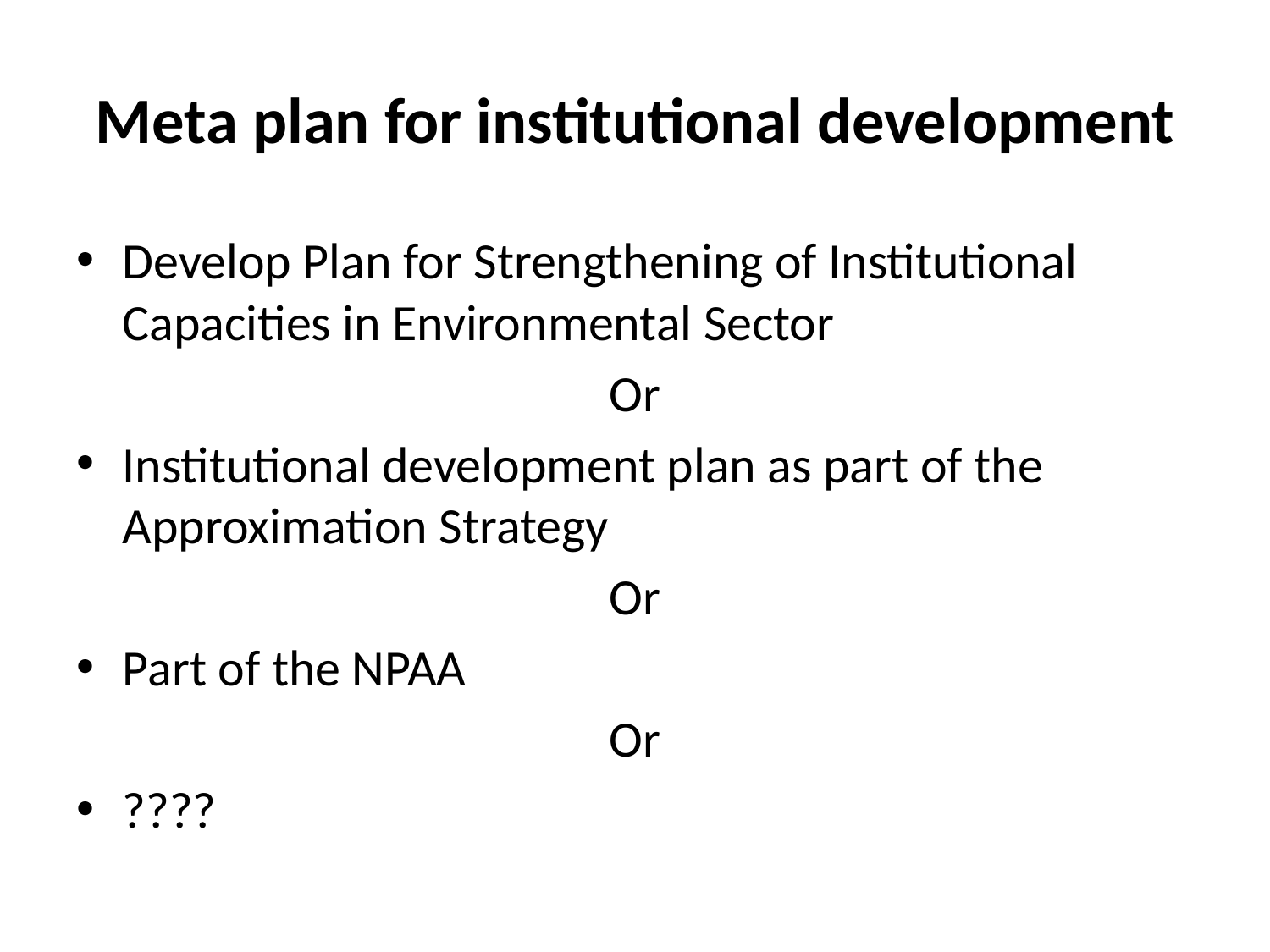

# Meta plan for institutional development
Develop Plan for Strengthening of Institutional Capacities in Environmental Sector
Or
Institutional development plan as part of the Approximation Strategy
Or
Part of the NPAA
Or
????